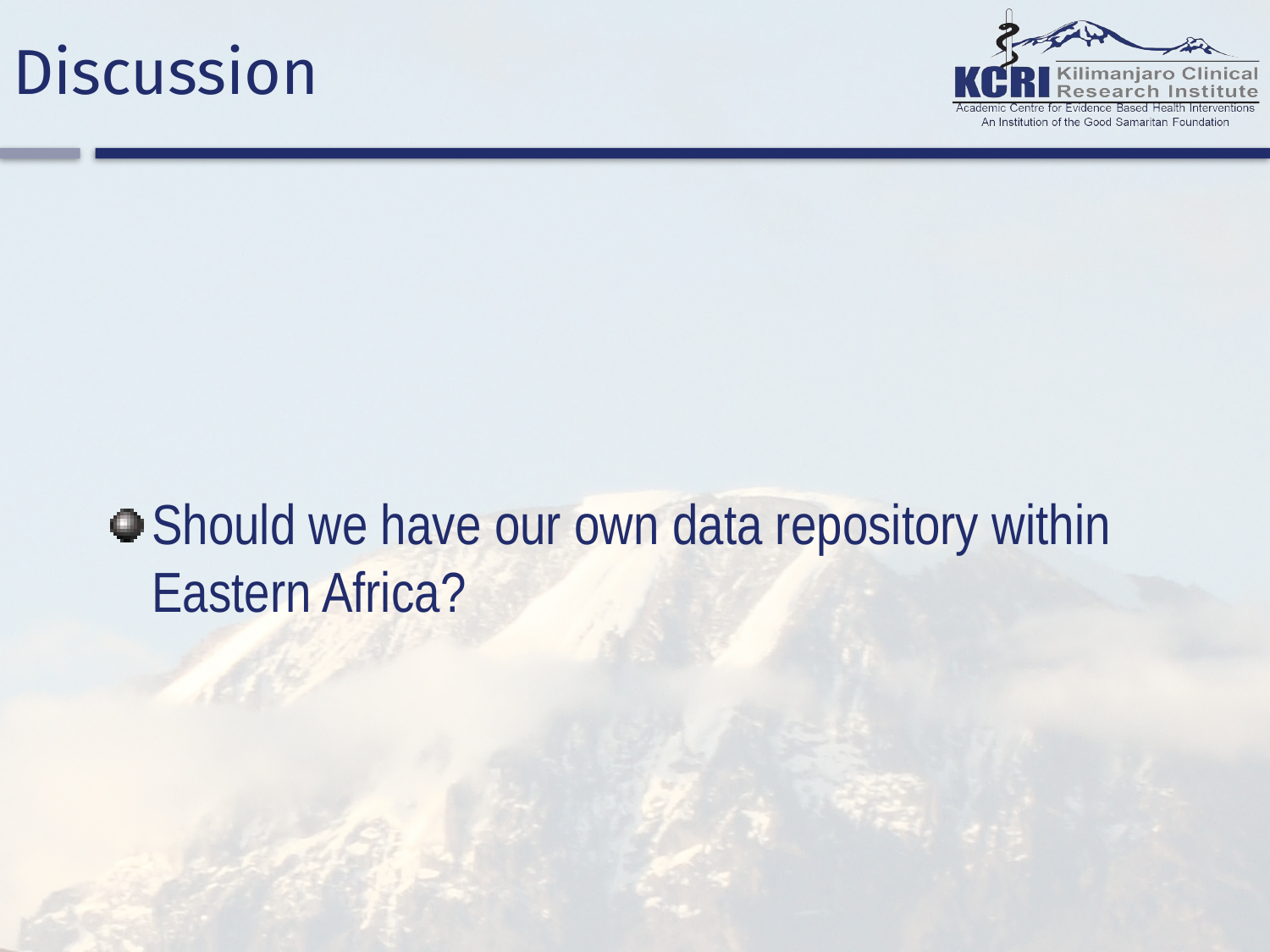

# Discussion

Should we have our own data repository within Eastern Africa?